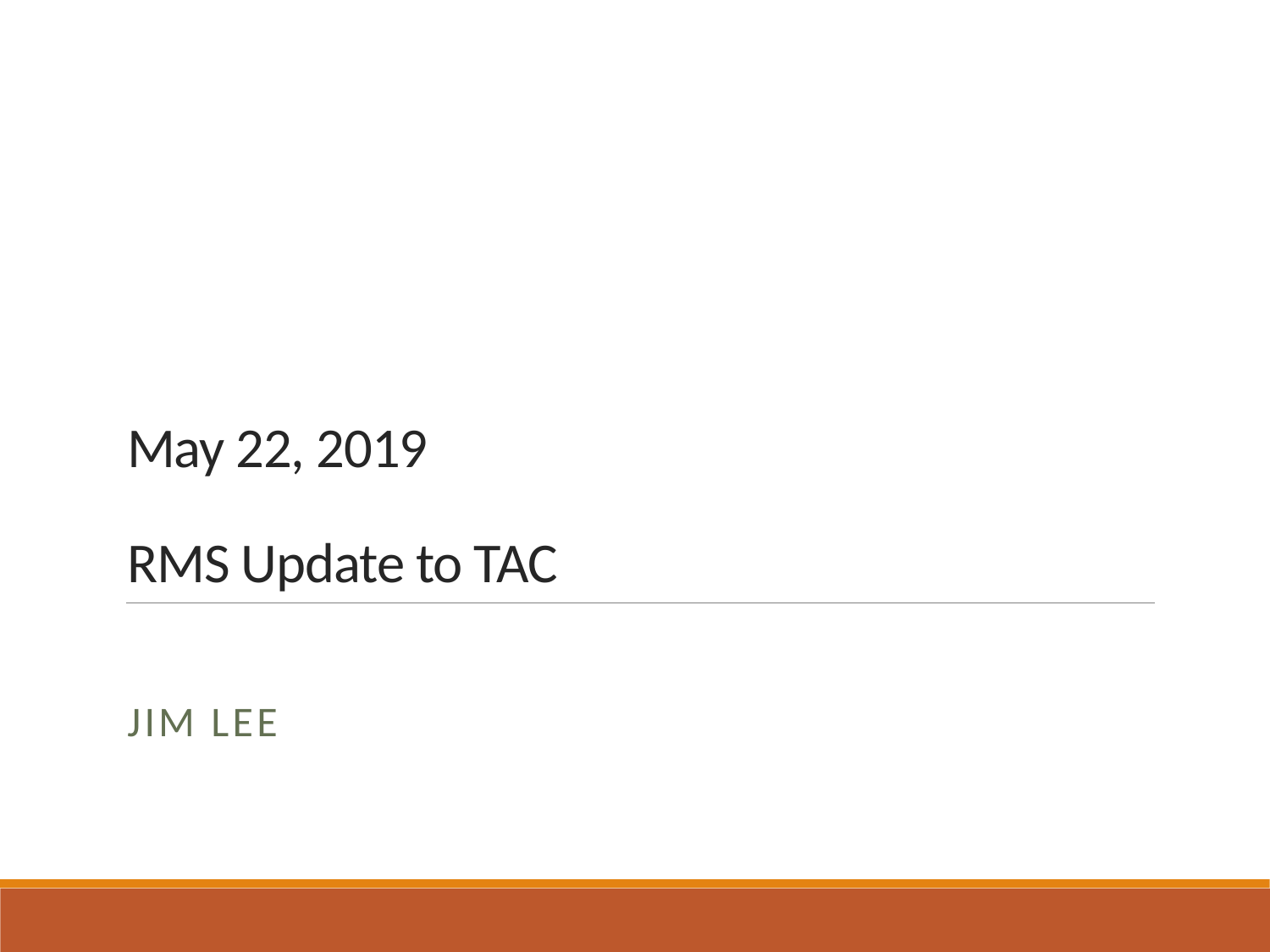

# May 22, 2019 RMS Update to TAC

Jim Lee